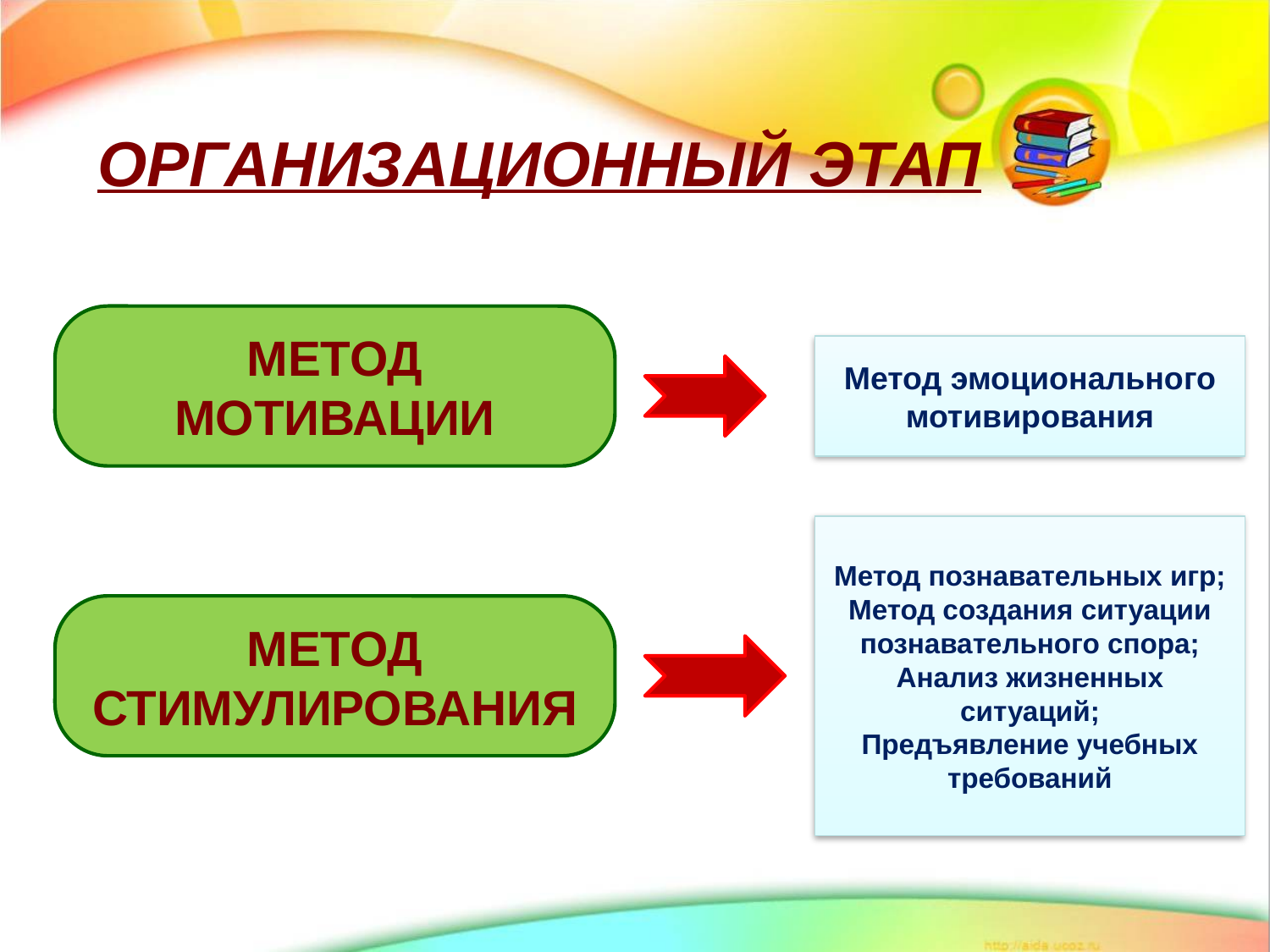

ОРГАНИЗАЦИОННЫЙ ЭТАП
МЕТОД МОТИВАЦИИ
Метод эмоционального мотивирования

Метод познавательных игр;
Метод создания ситуации познавательного спора;
Анализ жизненных ситуаций;
Предъявление учебных требований
МЕТОД СТИМУЛИРОВАНИЯ